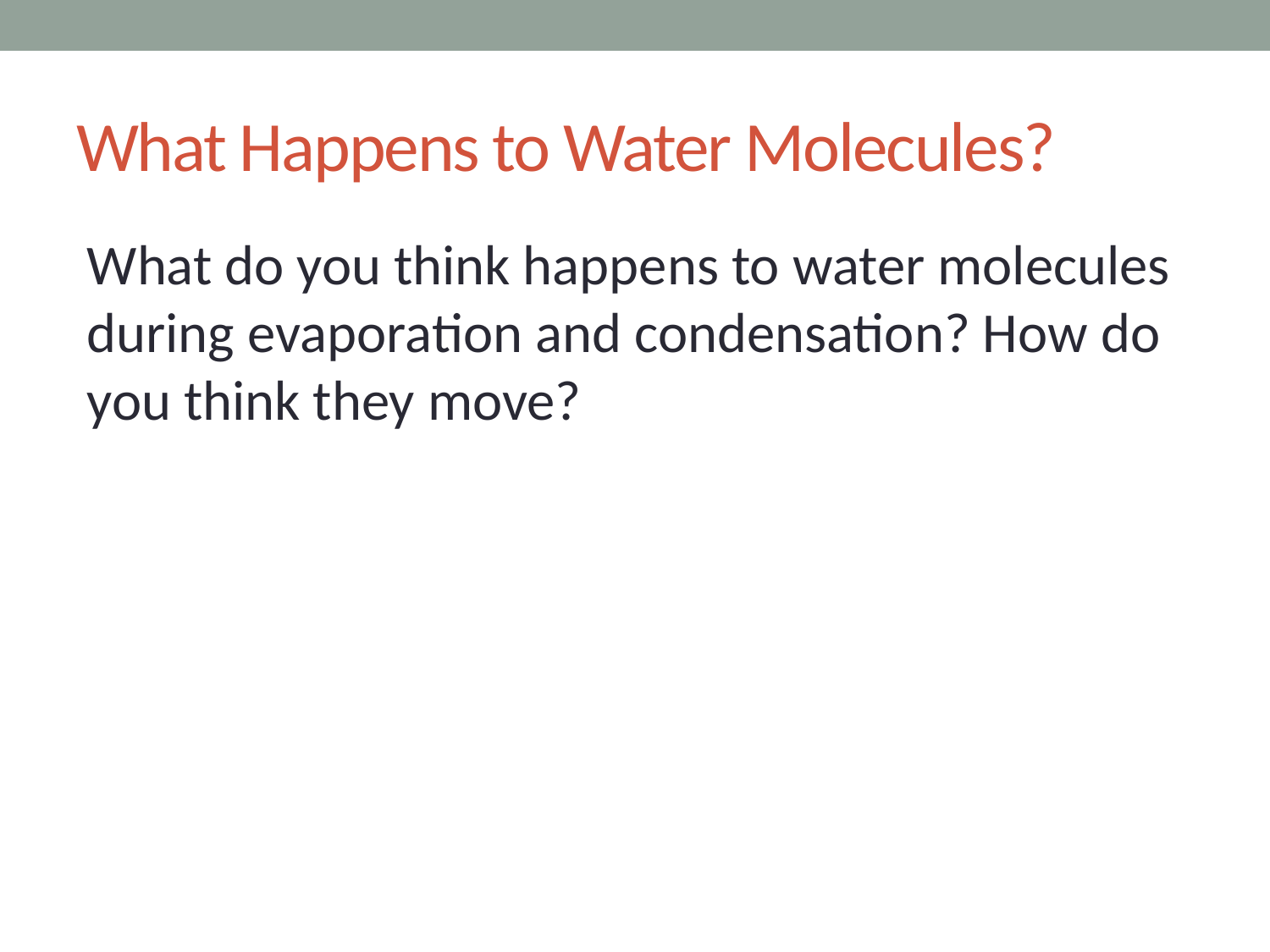

# What Happens to Water Molecules?
What do you think happens to water molecules during evaporation and condensation? How do you think they move?